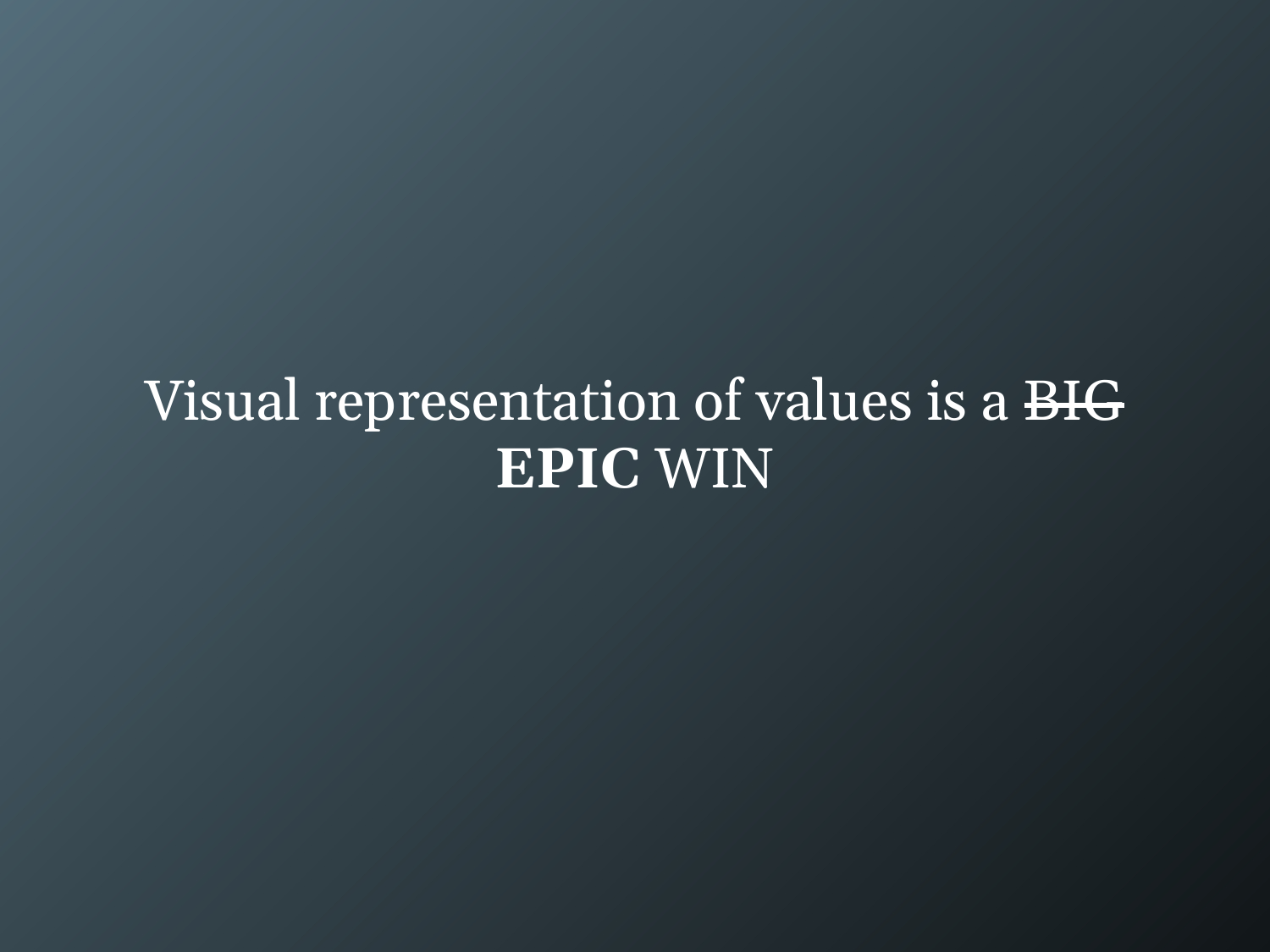

# Visual representation of values is a BIG EPIC WIN